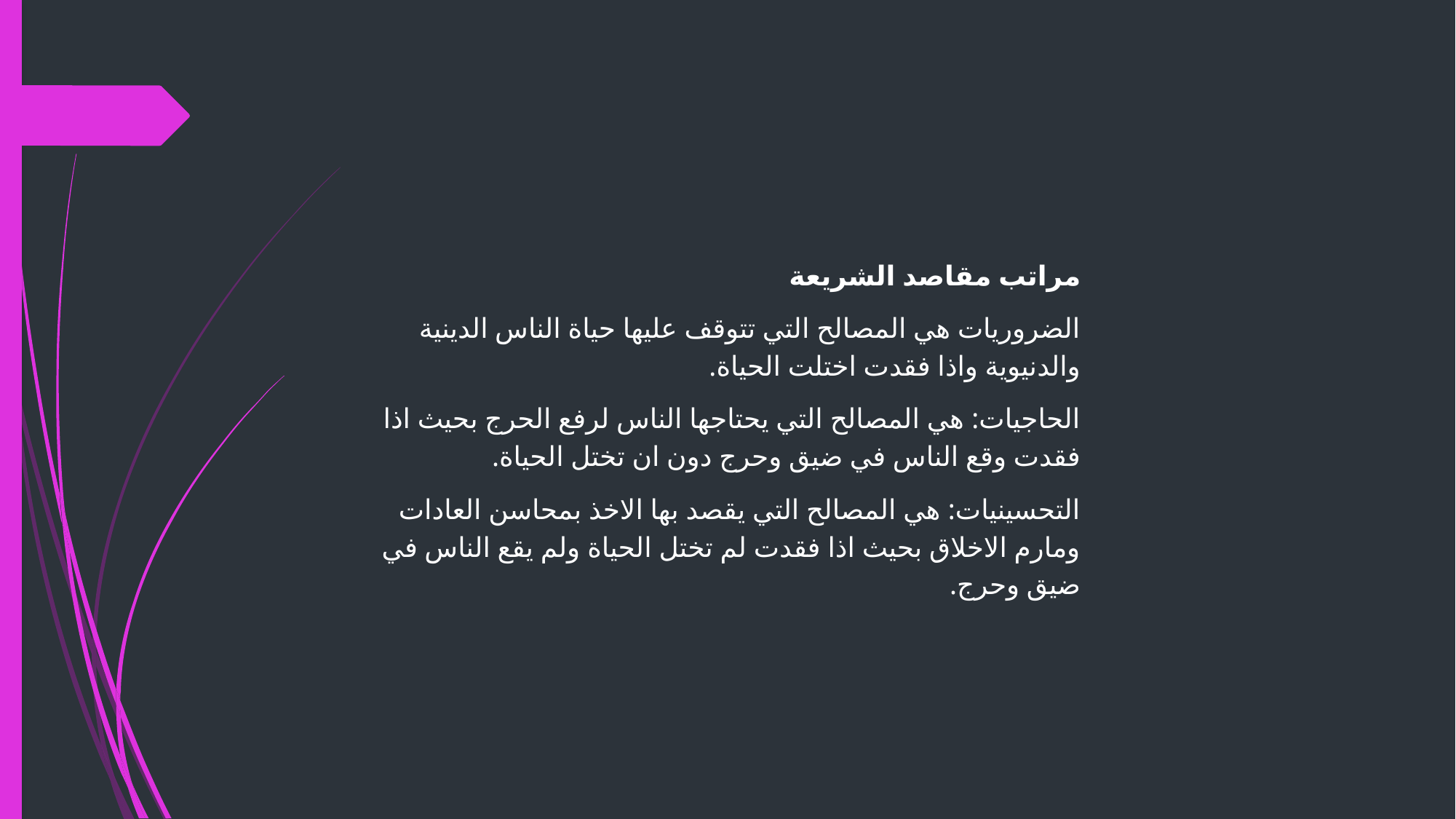

مراتب مقاصد الشريعة
الضروريات هي المصالح التي تتوقف عليها حياة الناس الدينية والدنيوية واذا فقدت اختلت الحياة.
الحاجيات: هي المصالح التي يحتاجها الناس لرفع الحرج بحيث اذا فقدت وقع الناس في ضيق وحرج دون ان تختل الحياة.
التحسينيات: هي المصالح التي يقصد بها الاخذ بمحاسن العادات ومارم الاخلاق بحيث اذا فقدت لم تختل الحياة ولم يقع الناس في ضيق وحرج.